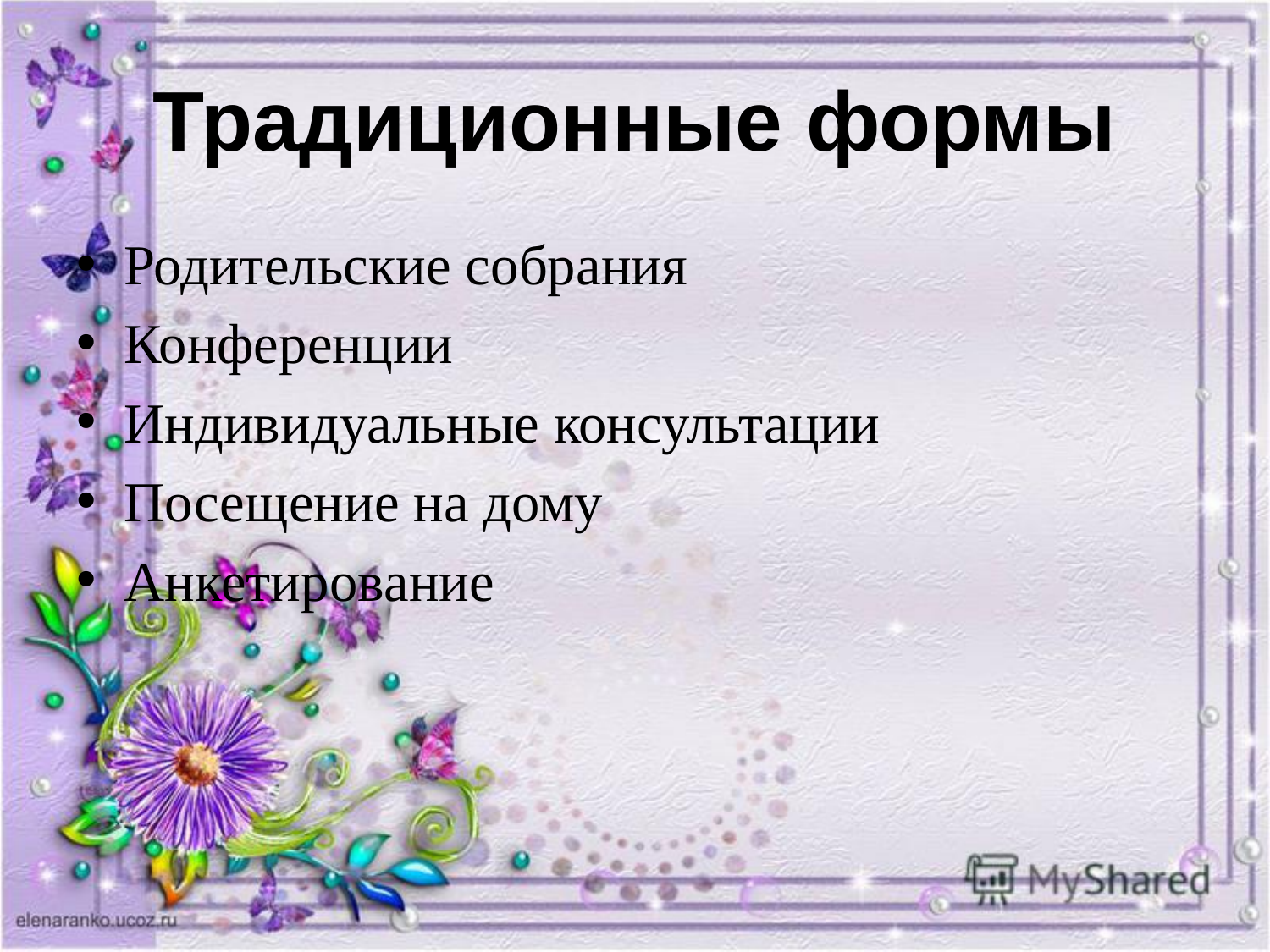

# Традиционные формы
Родительские собрания
Конференции
Индивидуальные консультации
Посещение на дому
Анкетирование